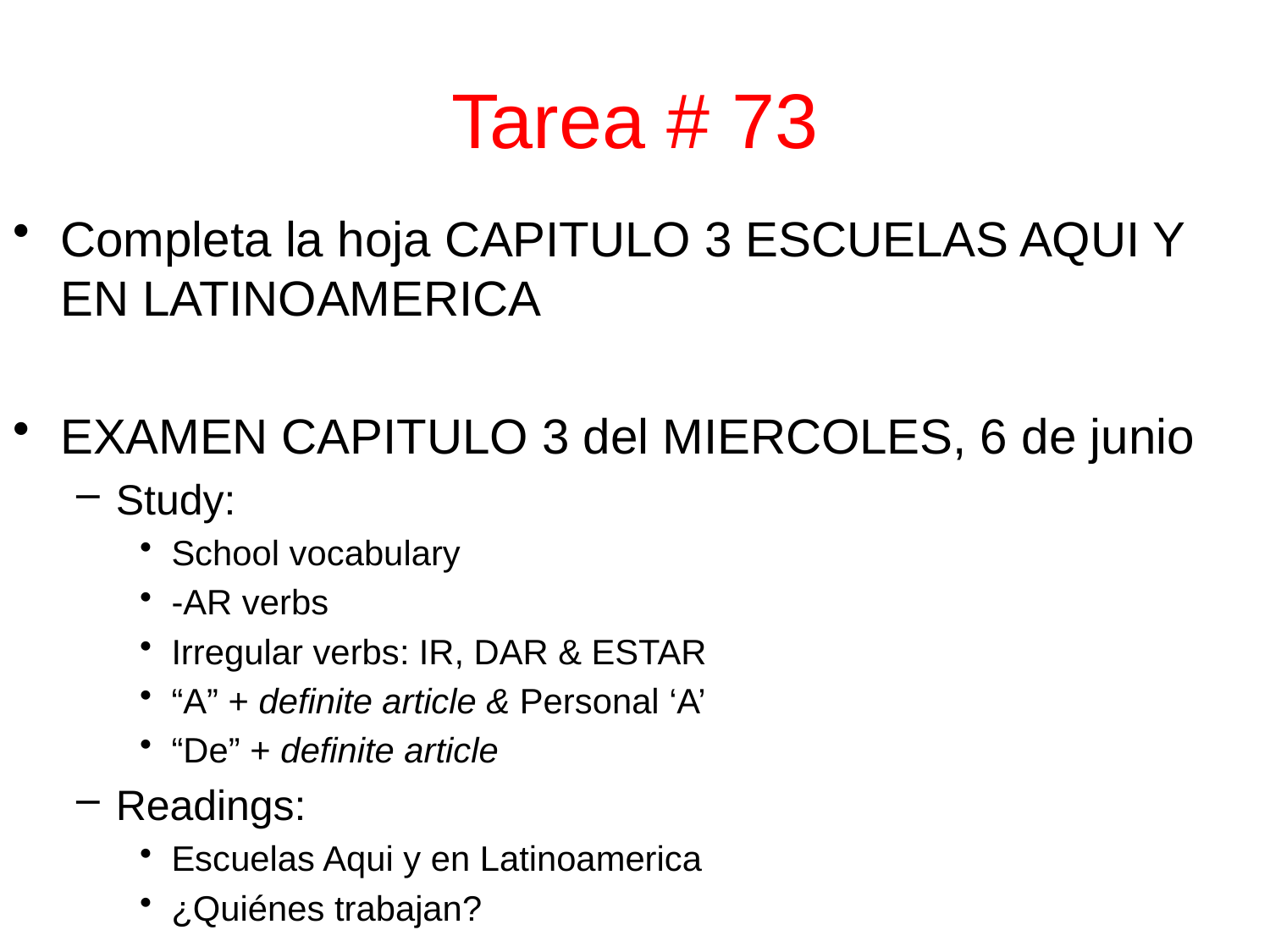

# Tarea # 73
Completa la hoja CAPITULO 3 ESCUELAS AQUI Y EN LATINOAMERICA

EXAMEN CAPITULO 3 del MIERCOLES, 6 de junio
Study:
School vocabulary
-AR verbs
Irregular verbs: IR, DAR & ESTAR
“A” + definite article & Personal ‘A’
“De” + definite article
Readings:
Escuelas Aqui y en Latinoamerica
¿Quiénes trabajan?